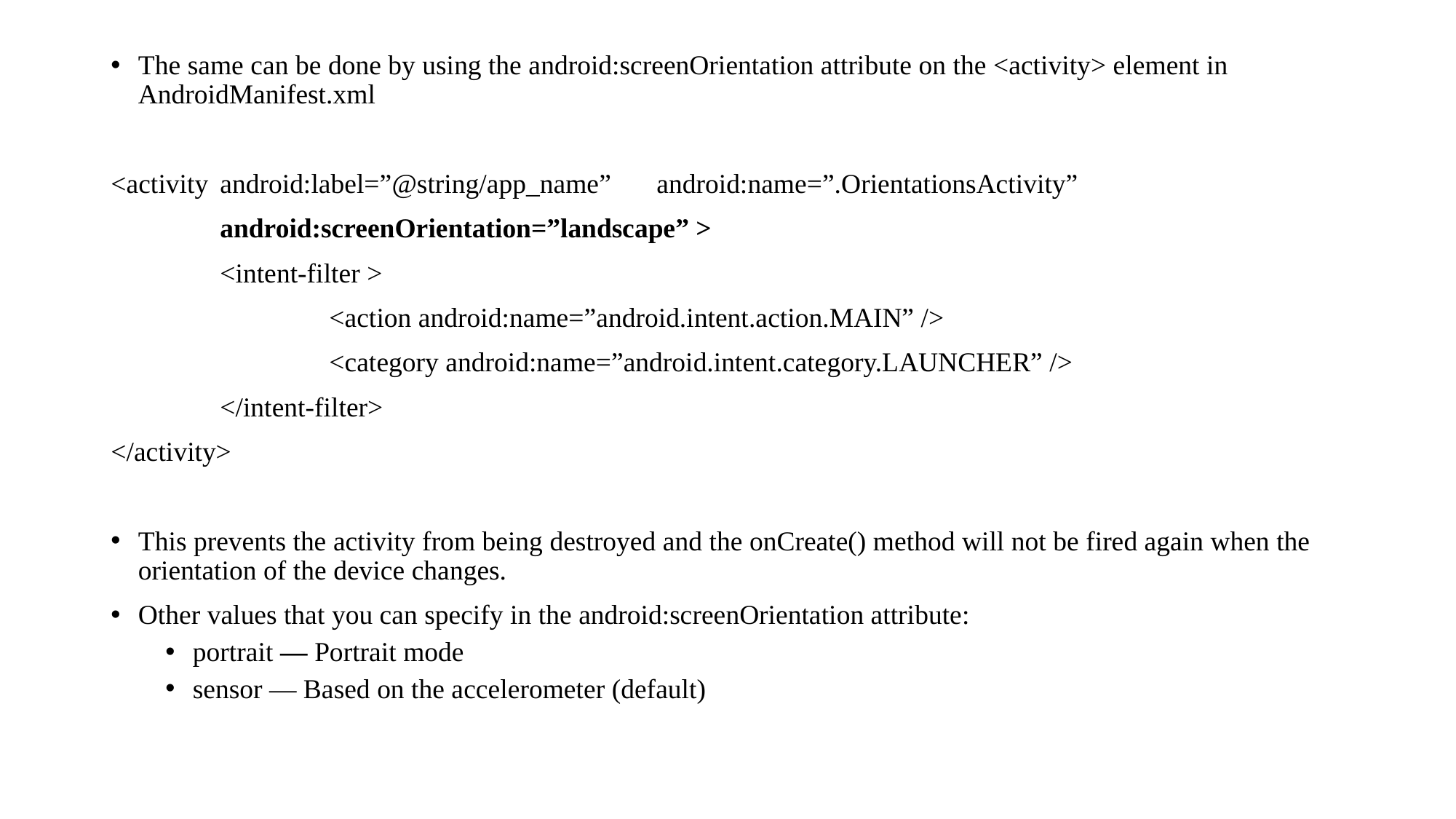

The same can be done by using the android:screenOrientation attribute on the <activity> element in AndroidManifest.xml

<activity	android:label=”@string/app_name”	android:name=”.OrientationsActivity”
	android:screenOrientation=”landscape” >
	<intent-filter >
		<action android:name=”android.intent.action.MAIN” />
		<category android:name=”android.intent.category.LAUNCHER” />
	</intent-filter>
</activity>

This prevents the activity from being destroyed and the onCreate() method will not be fired again when the orientation of the device changes.
Other values that you can specify in the android:screenOrientation attribute:
portrait — Portrait mode
sensor — Based on the accelerometer (default)